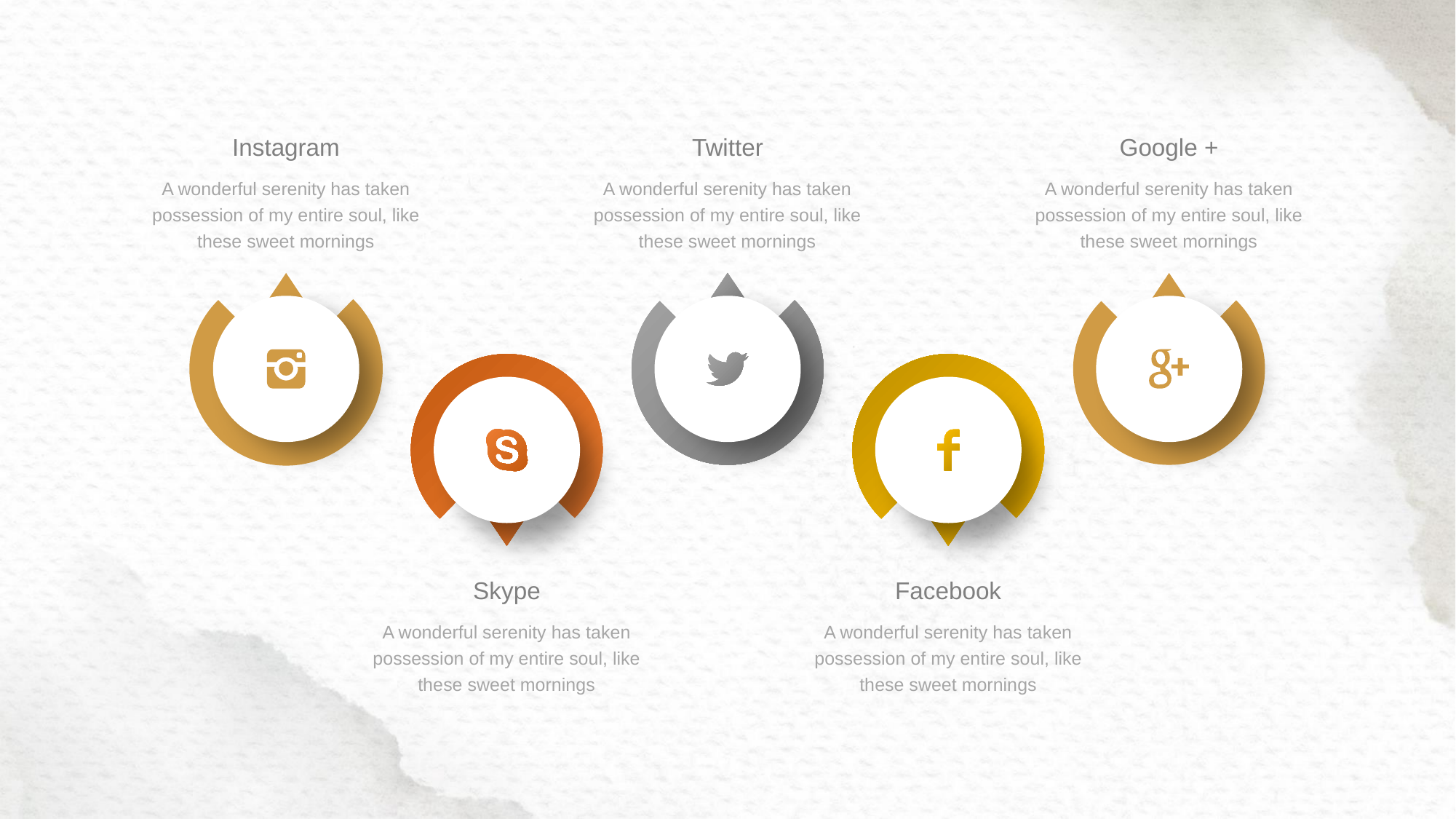

Instagram
A wonderful serenity has taken possession of my entire soul, like these sweet mornings
Twitter
A wonderful serenity has taken possession of my entire soul, like these sweet mornings
Google +
A wonderful serenity has taken possession of my entire soul, like these sweet mornings

Skype
A wonderful serenity has taken possession of my entire soul, like these sweet mornings
Facebook
A wonderful serenity has taken possession of my entire soul, like these sweet mornings